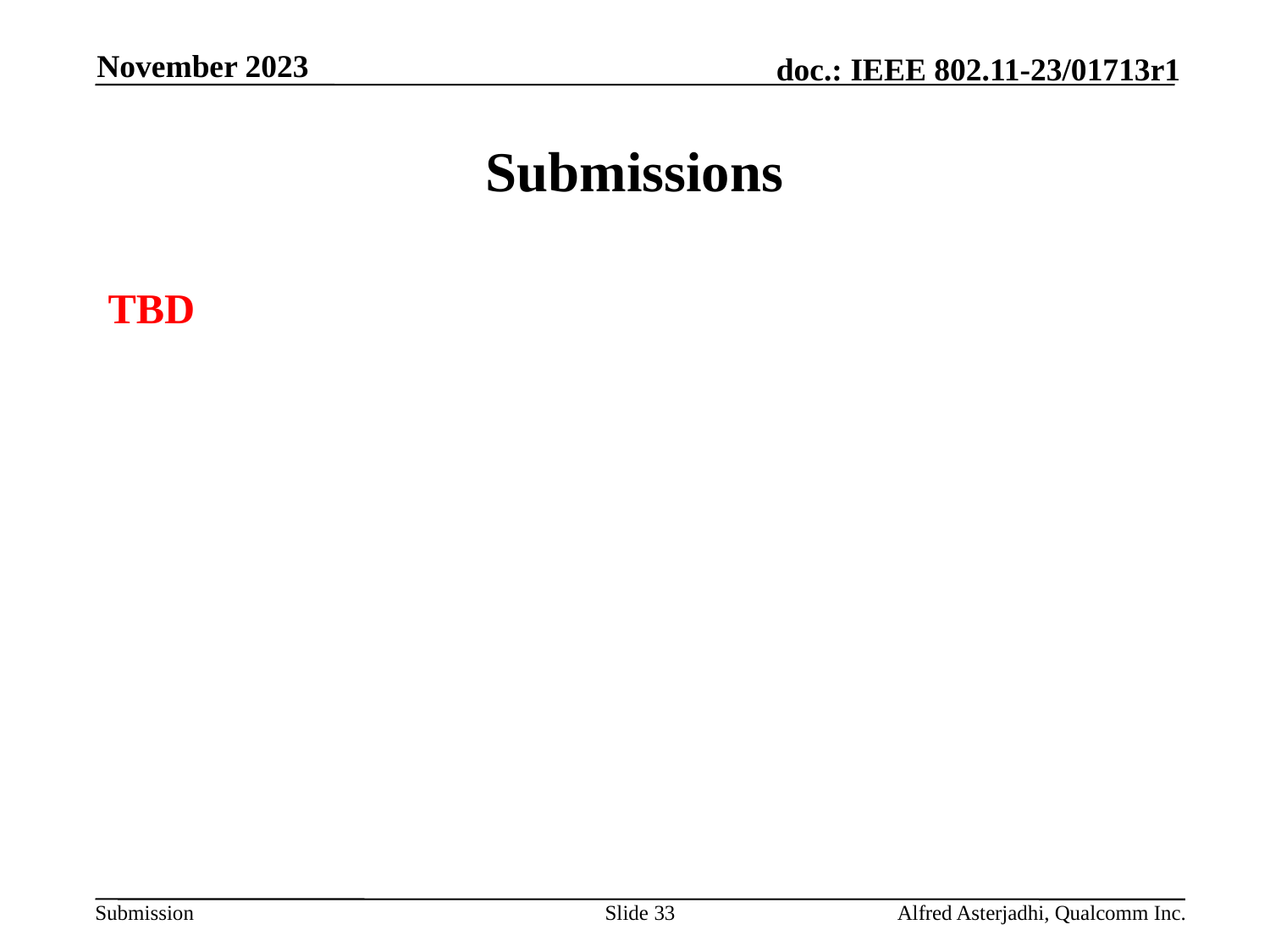

November 2023
# Submissions
TBD
Slide 33
Alfred Asterjadhi, Qualcomm Inc.